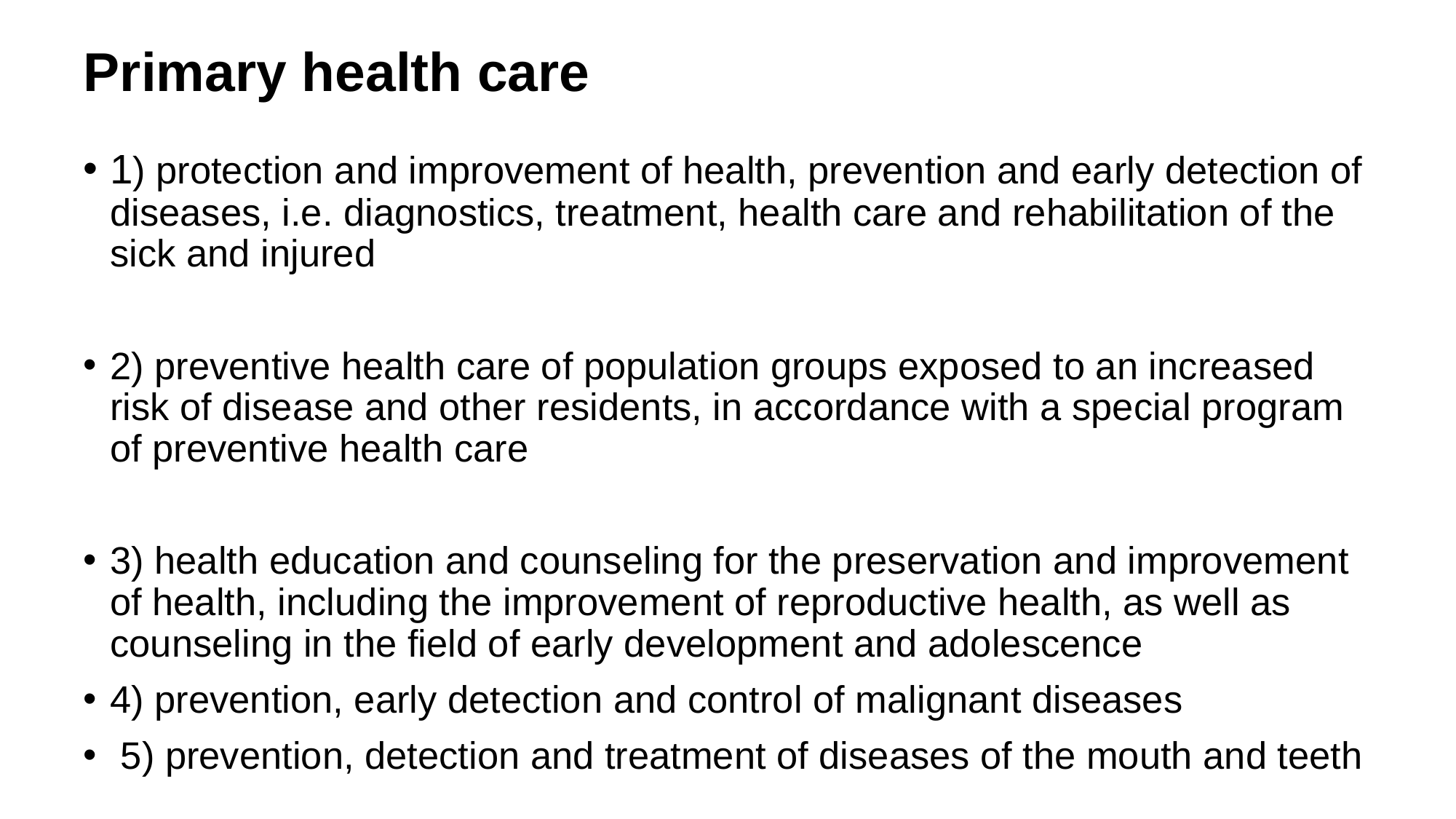

# Primary health care
1) protection and improvement of health, prevention and early detection of diseases, i.e. diagnostics, treatment, health care and rehabilitation of the sick and injured

2) preventive health care of population groups exposed to an increased risk of disease and other residents, in accordance with a special program of preventive health care

3) health education and counseling for the preservation and improvement of health, including the improvement of reproductive health, as well as counseling in the field of early development and adolescence
4) prevention, early detection and control of malignant diseases
 5) prevention, detection and treatment of diseases of the mouth and teeth